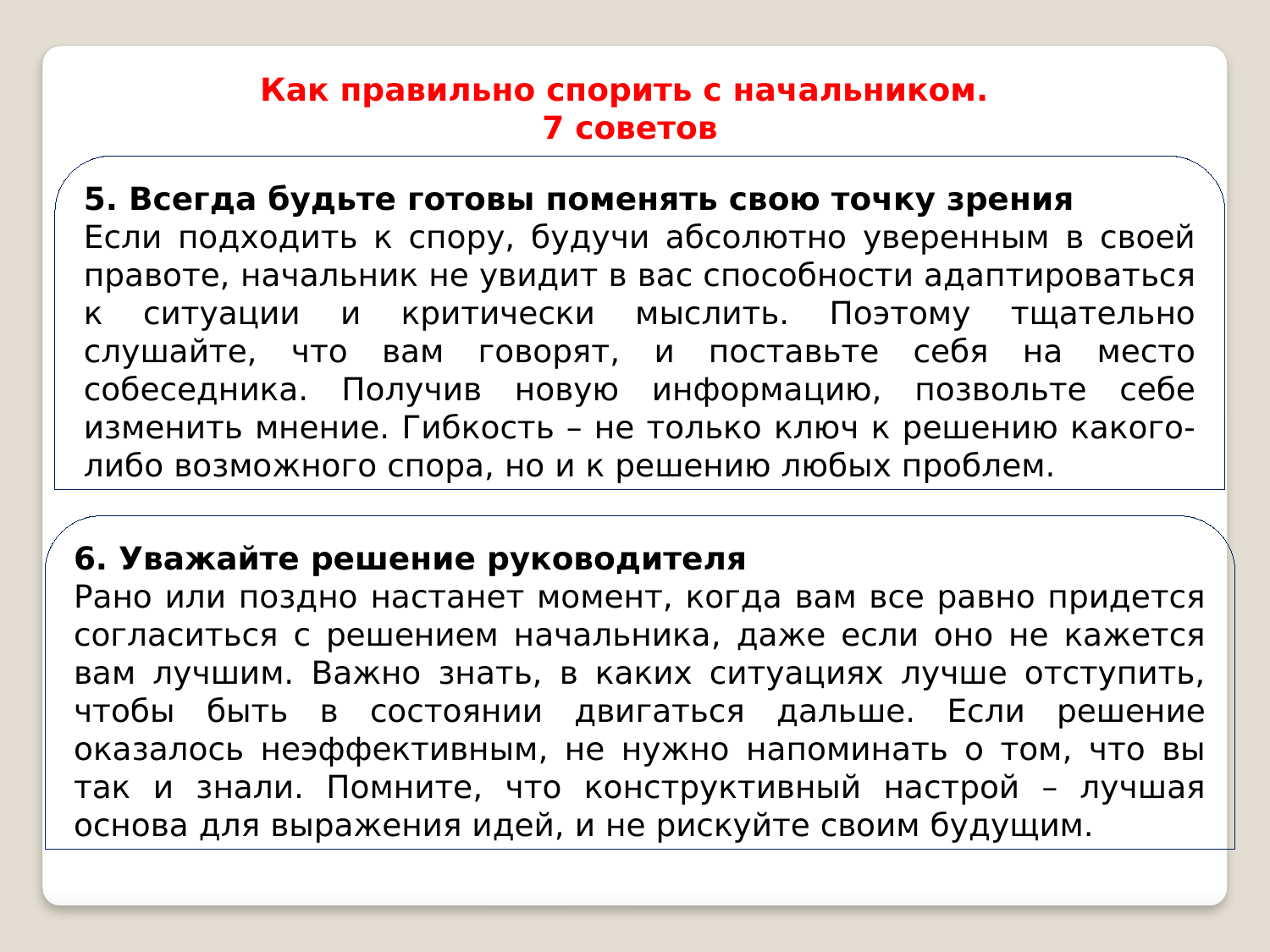

Как правильно спорить с начальником.
7 советов
5. Всегда будьте готовы поменять свою точку зрения
Если подходить к спору, будучи абсолютно уверенным в своей правоте, начальник не увидит в вас способности адаптироваться к ситуации и критически мыслить. Поэтому тщательно слушайте, что вам говорят, и поставьте себя на место собеседника. Получив новую информацию, позвольте себе изменить мнение. Гибкость – не только ключ к решению какого-либо возможного спора, но и к решению любых проблем.
6. Уважайте решение руководителя
Рано или поздно настанет момент, когда вам все равно придется согласиться с решением начальника, даже если оно не кажется вам лучшим. Важно знать, в каких ситуациях лучше отступить, чтобы быть в состоянии двигаться дальше. Если решение оказалось неэффективным, не нужно напоминать о том, что вы так и знали. Помните, что конструктивный настрой – лучшая основа для выражения идей, и не рискуйте своим будущим.